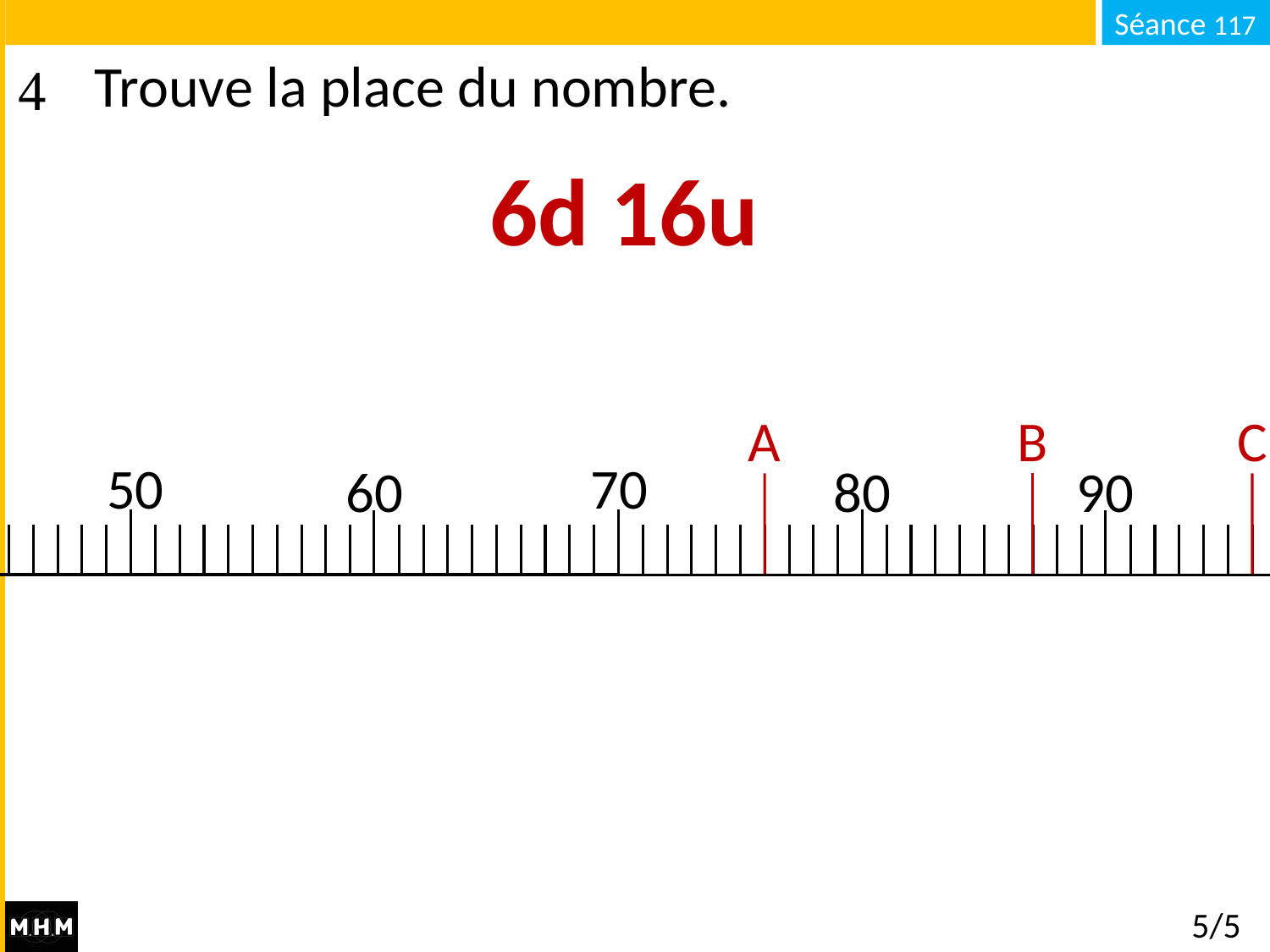

# Trouve la place du nombre.
6d 16u
A
B
C
50
70
80
90
60
5/5